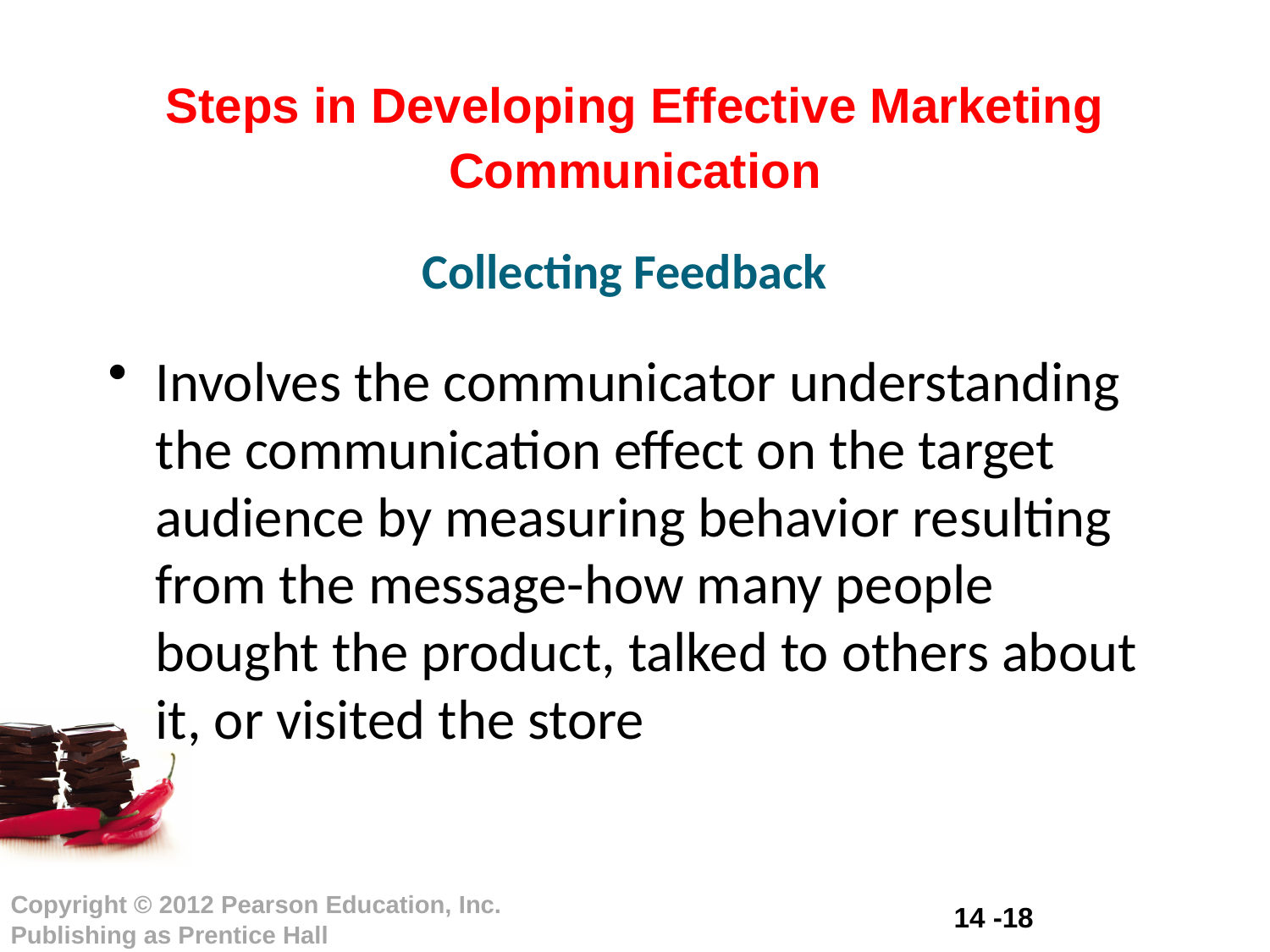

# Steps in Developing Effective Marketing Communication
Collecting Feedback

Involves the communicator understanding the communication effect on the target audience by measuring behavior resulting from the message-how many people bought the product, talked to others about it, or visited the store